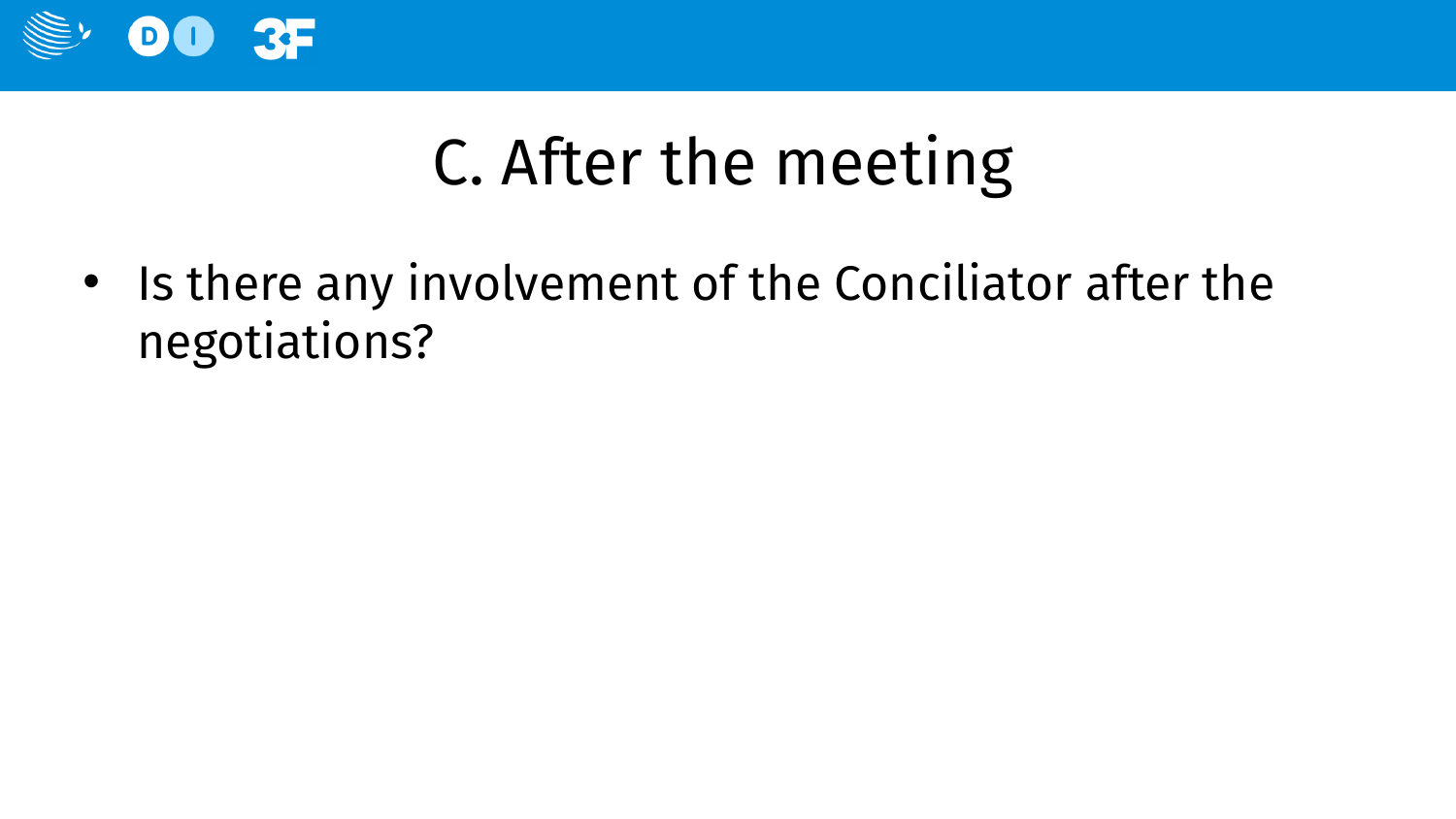

# C. After the meeting
Is there any involvement of the Conciliator after the negotiations?